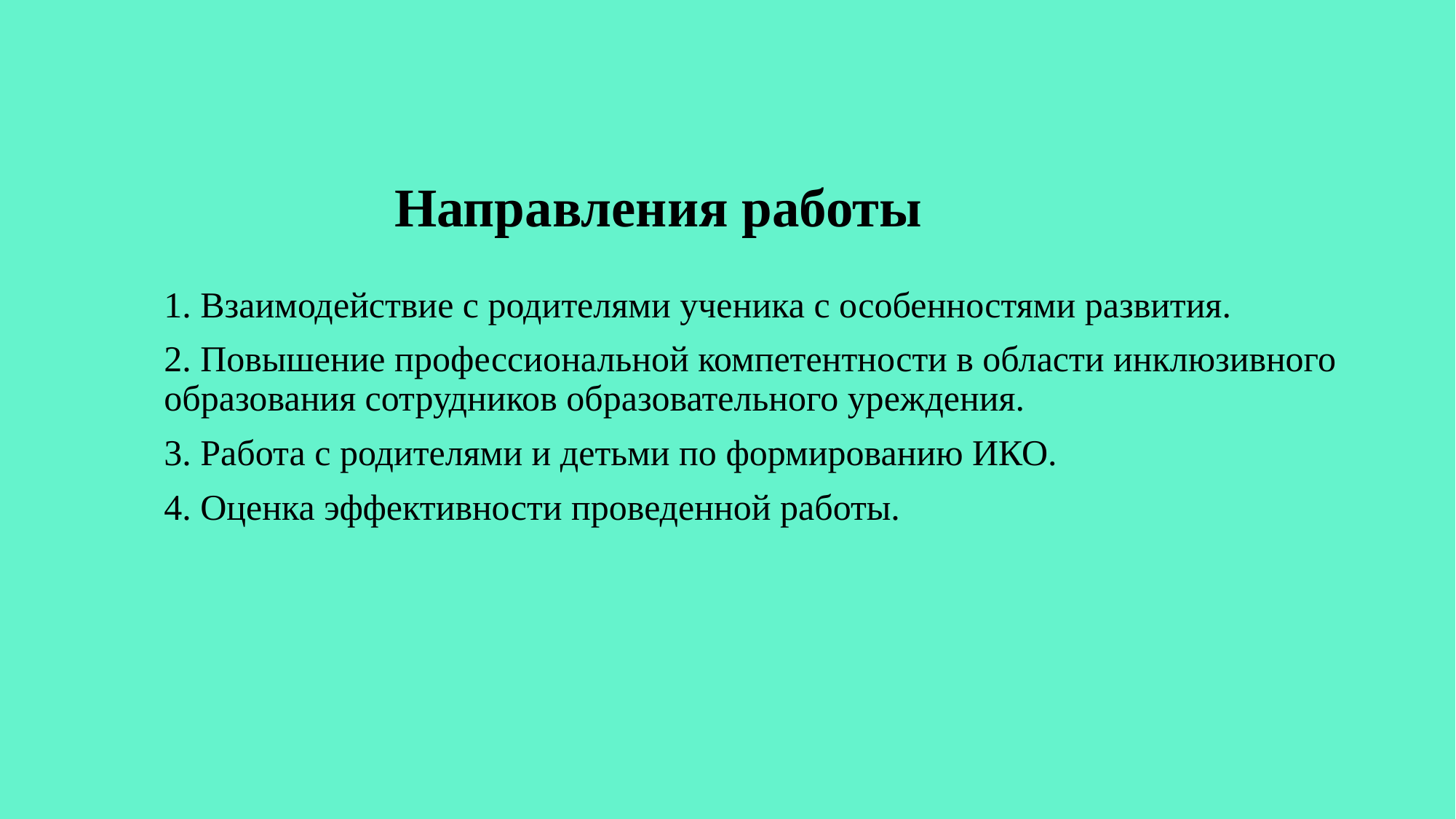

# Направления работы
1. Взаимодействие с родителями ученика с особенностями развития.
2. Повышение профессиональной компетентности в области инклюзивного образования сотрудников образовательного уреждения.
3. Работа с родителями и детьми по формированию ИКО.
4. Оценка эффективности проведенной работы.